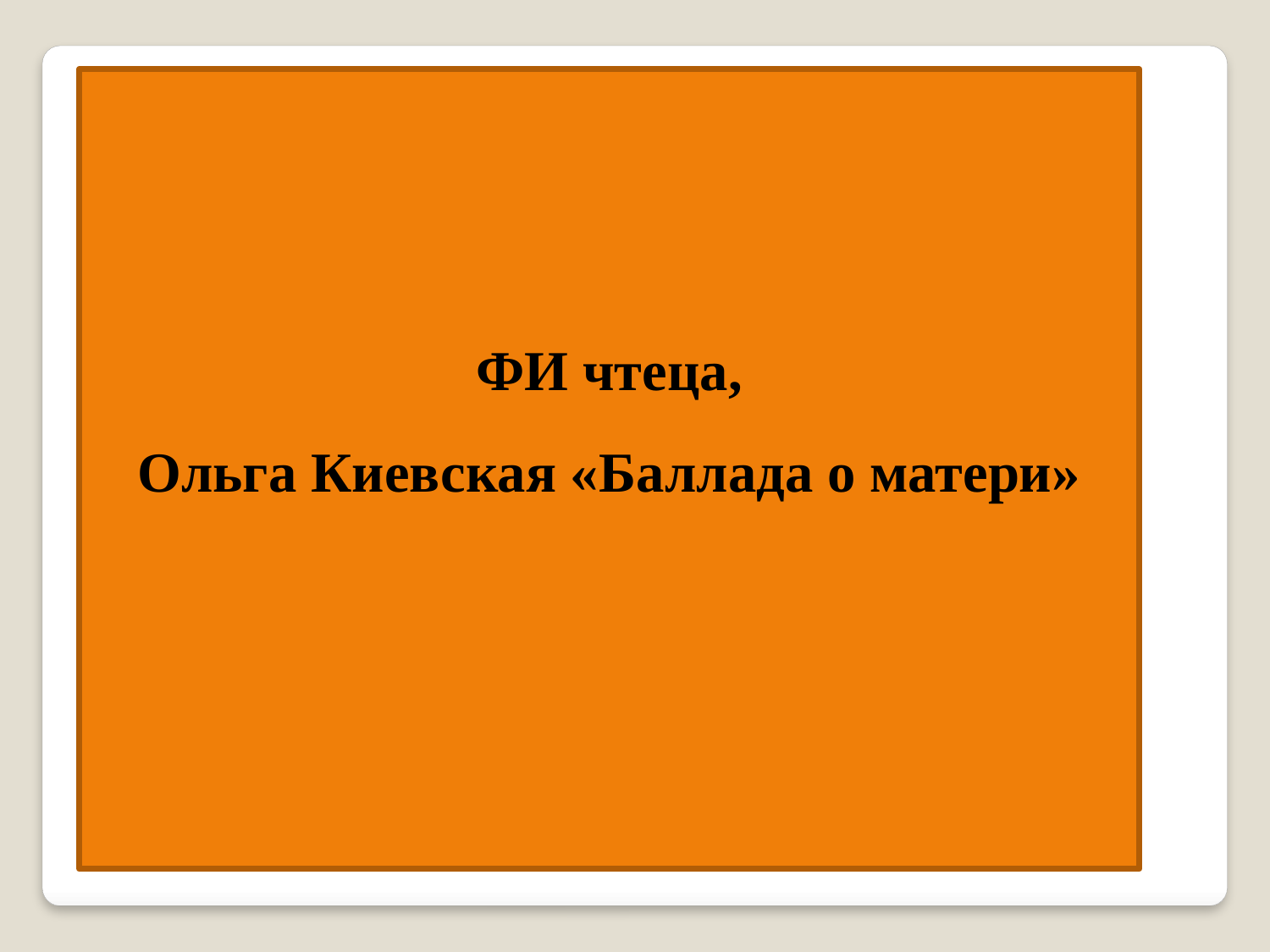

ФИ чтеца,
Ольга Киевская «Баллада о матери»